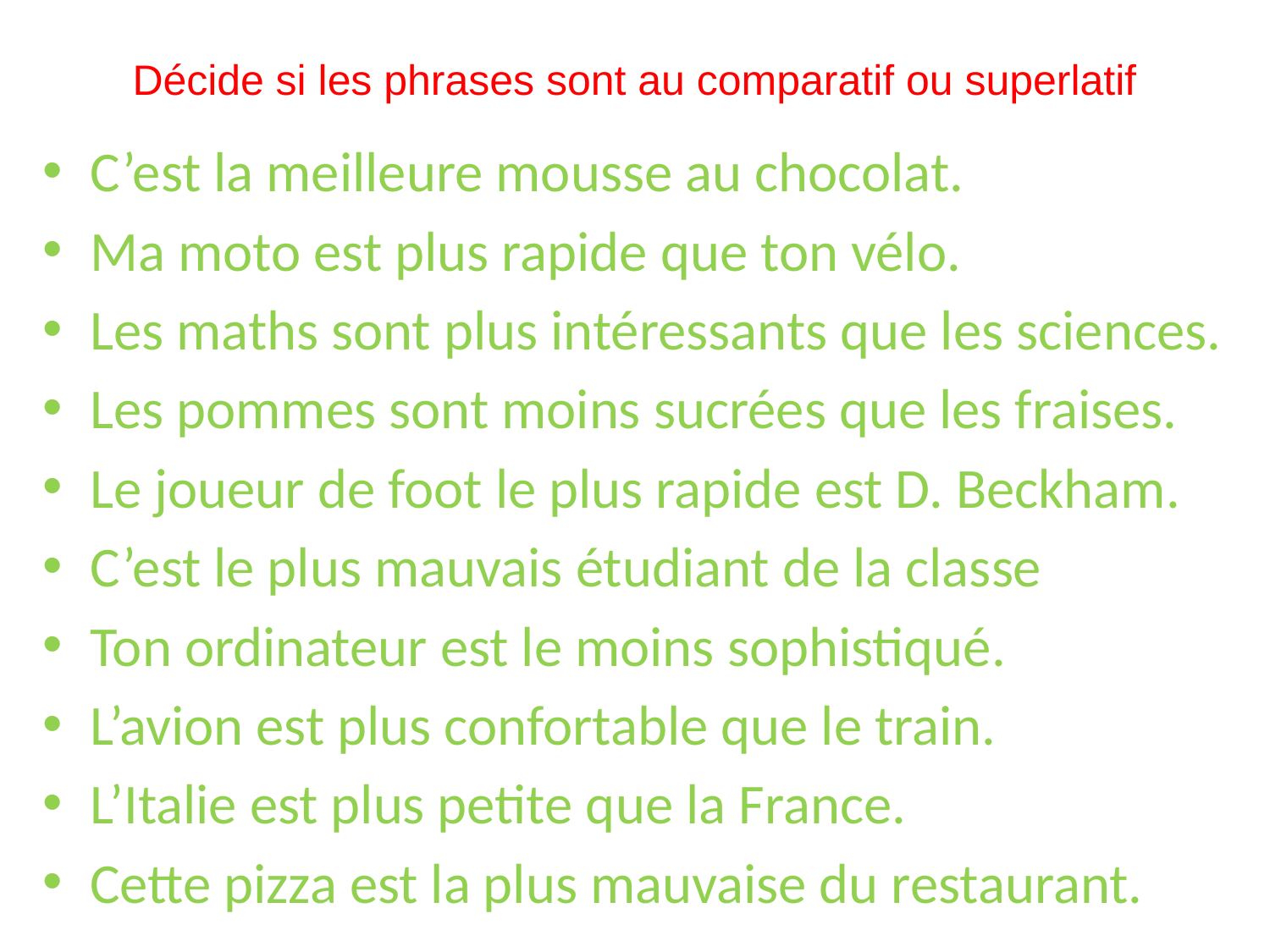

# Décide si les phrases sont au comparatif ou superlatif
C’est la meilleure mousse au chocolat.
Ma moto est plus rapide que ton vélo.
Les maths sont plus intéressants que les sciences.
Les pommes sont moins sucrées que les fraises.
Le joueur de foot le plus rapide est D. Beckham.
C’est le plus mauvais étudiant de la classe
Ton ordinateur est le moins sophistiqué.
L’avion est plus confortable que le train.
L’Italie est plus petite que la France.
Cette pizza est la plus mauvaise du restaurant.